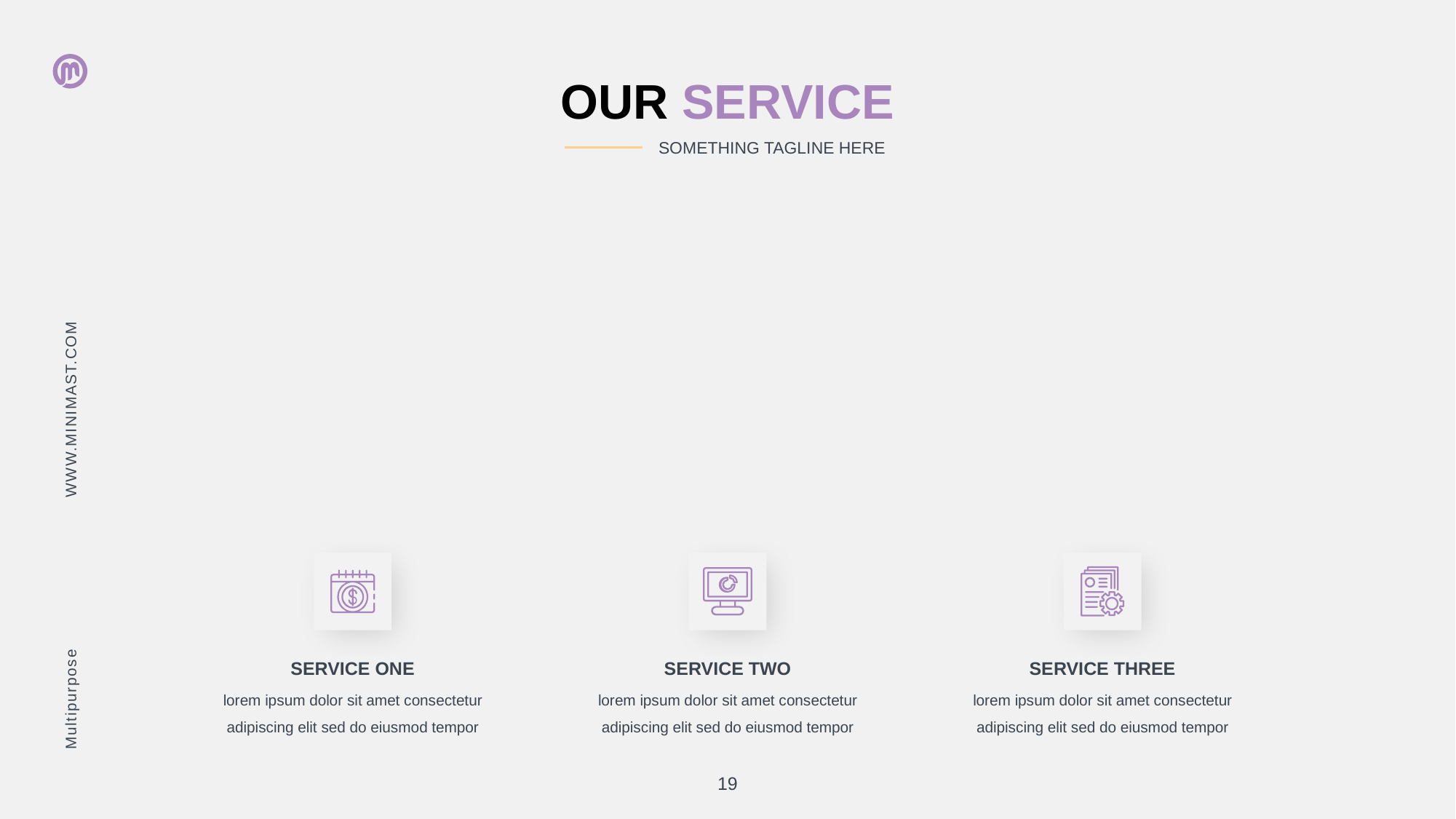

WWW.MINIMAST.COM
Multipurpose
OUR SERVICE
SOMETHING TAGLINE HERE

SERVICE ONE
lorem ipsum dolor sit amet consectetur adipiscing elit sed do eiusmod tempor
SERVICE TWO
lorem ipsum dolor sit amet consectetur adipiscing elit sed do eiusmod tempor
SERVICE THREE
lorem ipsum dolor sit amet consectetur adipiscing elit sed do eiusmod tempor